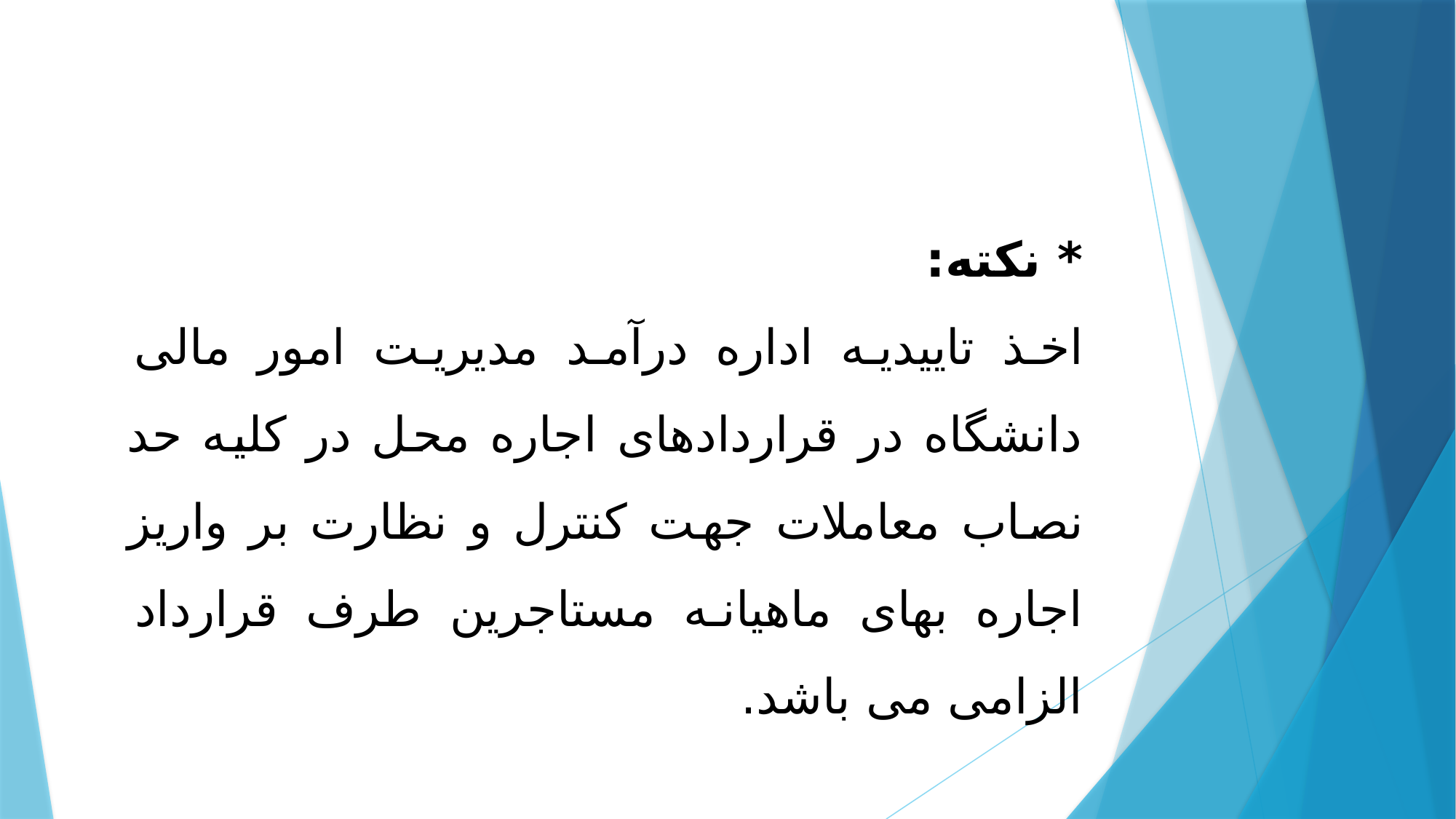

* نکته:
اخذ تاییدیه اداره درآمد مدیریت امور مالی دانشگاه در قراردادهای اجاره محل در کلیه حد نصاب معاملات جهت کنترل و نظارت بر واریز اجاره بهای ماهیانه مستاجرین طرف قرارداد الزامی می باشد.